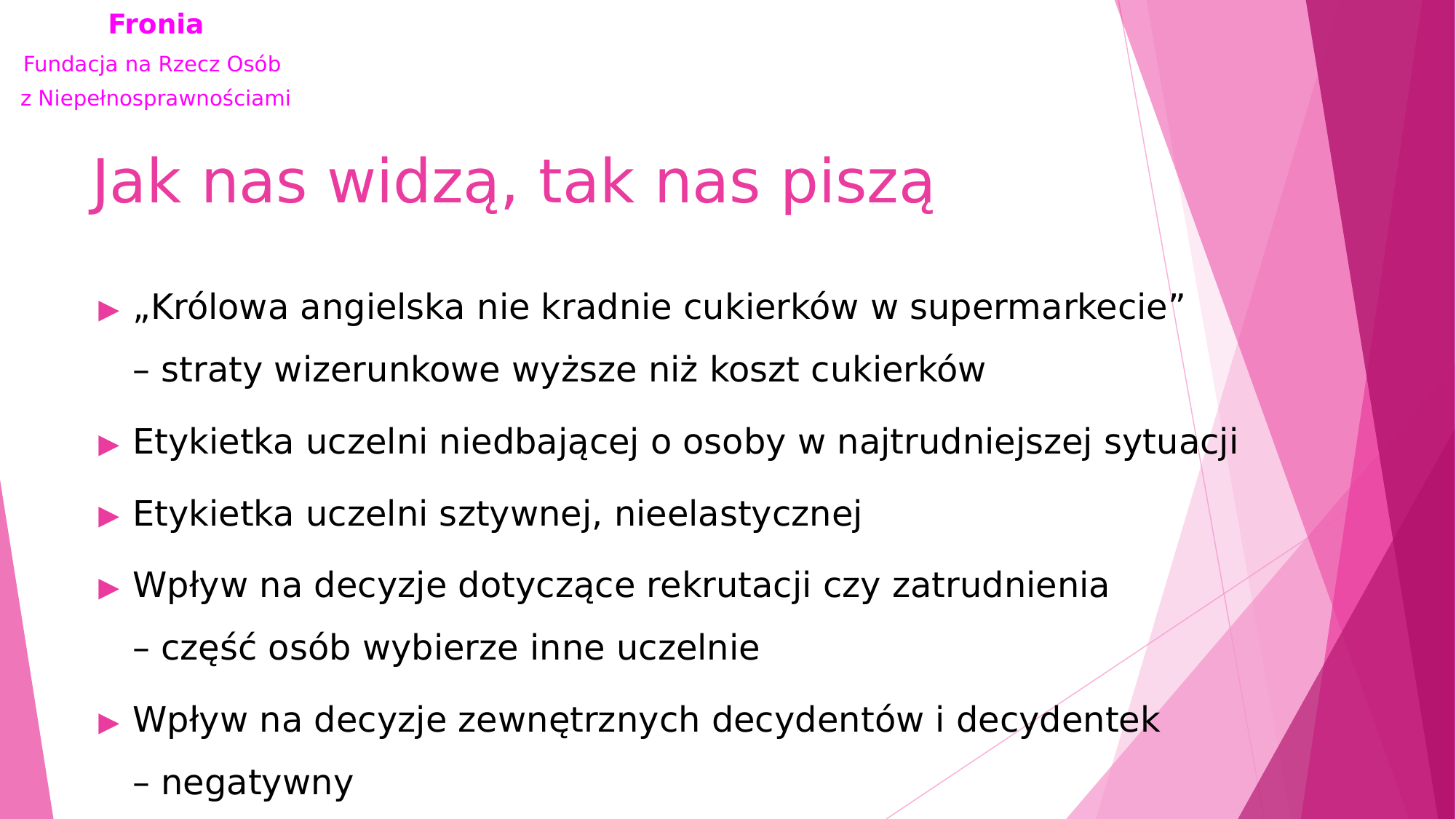

# Jak nas widzą, tak nas piszą
„Królowa angielska nie kradnie cukierków w supermarkecie”
– straty wizerunkowe wyższe niż koszt cukierków
Etykietka uczelni niedbającej o osoby w najtrudniejszej sytuacji
Etykietka uczelni sztywnej, nieelastycznej
Wpływ na decyzje dotyczące rekrutacji czy zatrudnienia
– część osób wybierze inne uczelnie
Wpływ na decyzje zewnętrznych decydentów i decydentek
– negatywny